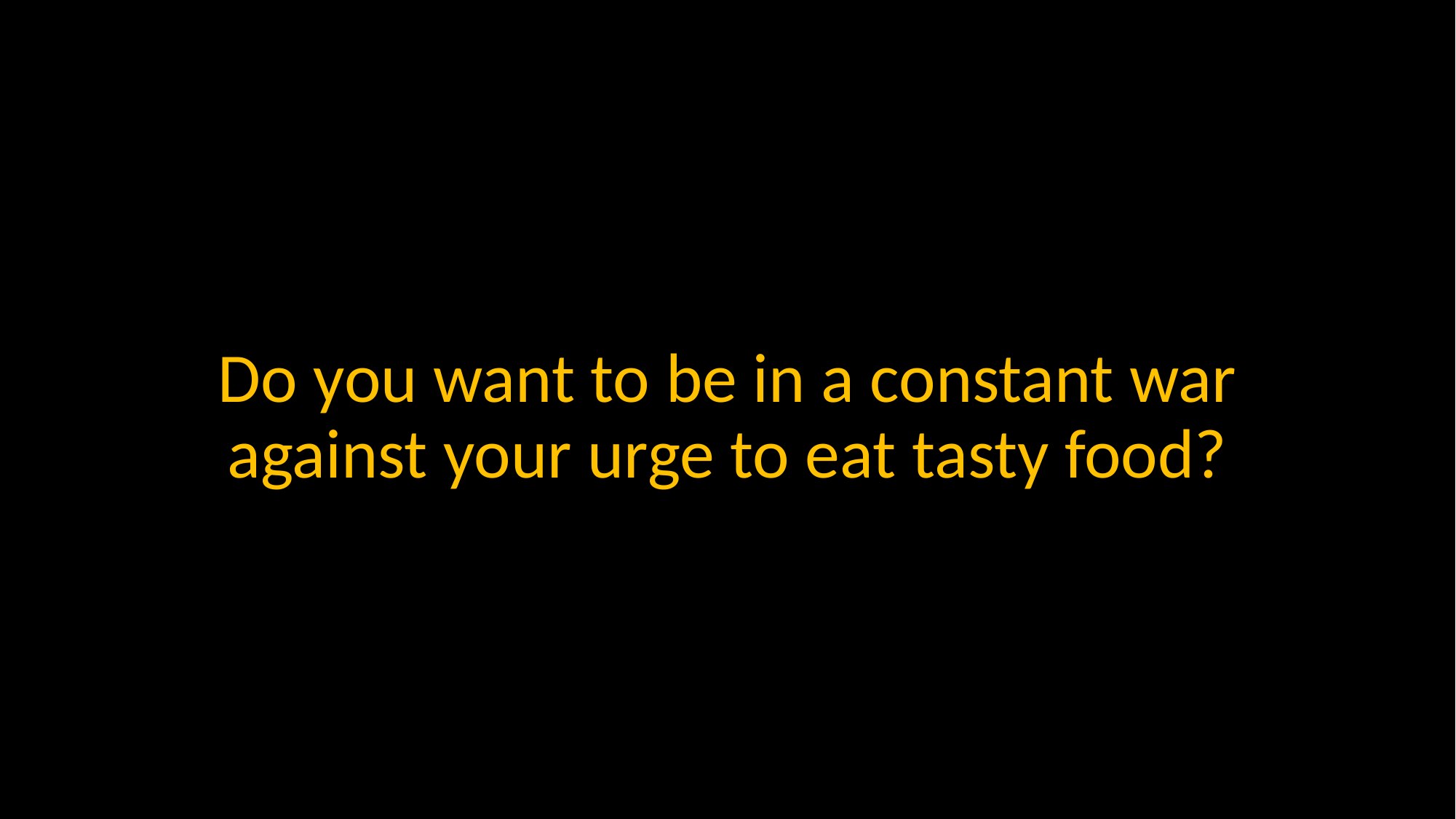

Do you want to be in a constant war against your urge to eat tasty food?